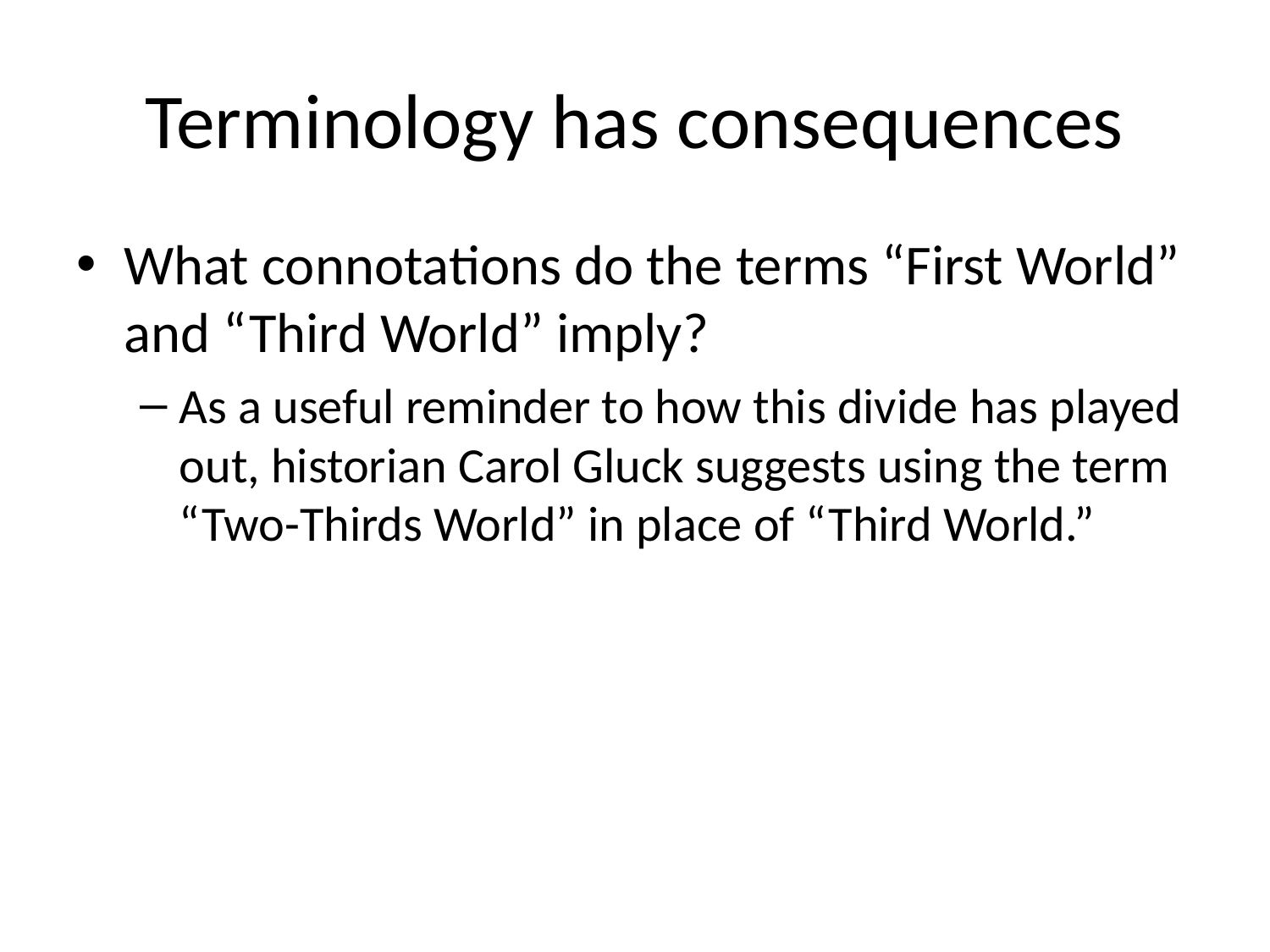

# Terminology has consequences
What connotations do the terms “First World” and “Third World” imply?
As a useful reminder to how this divide has played out, historian Carol Gluck suggests using the term “Two-Thirds World” in place of “Third World.”